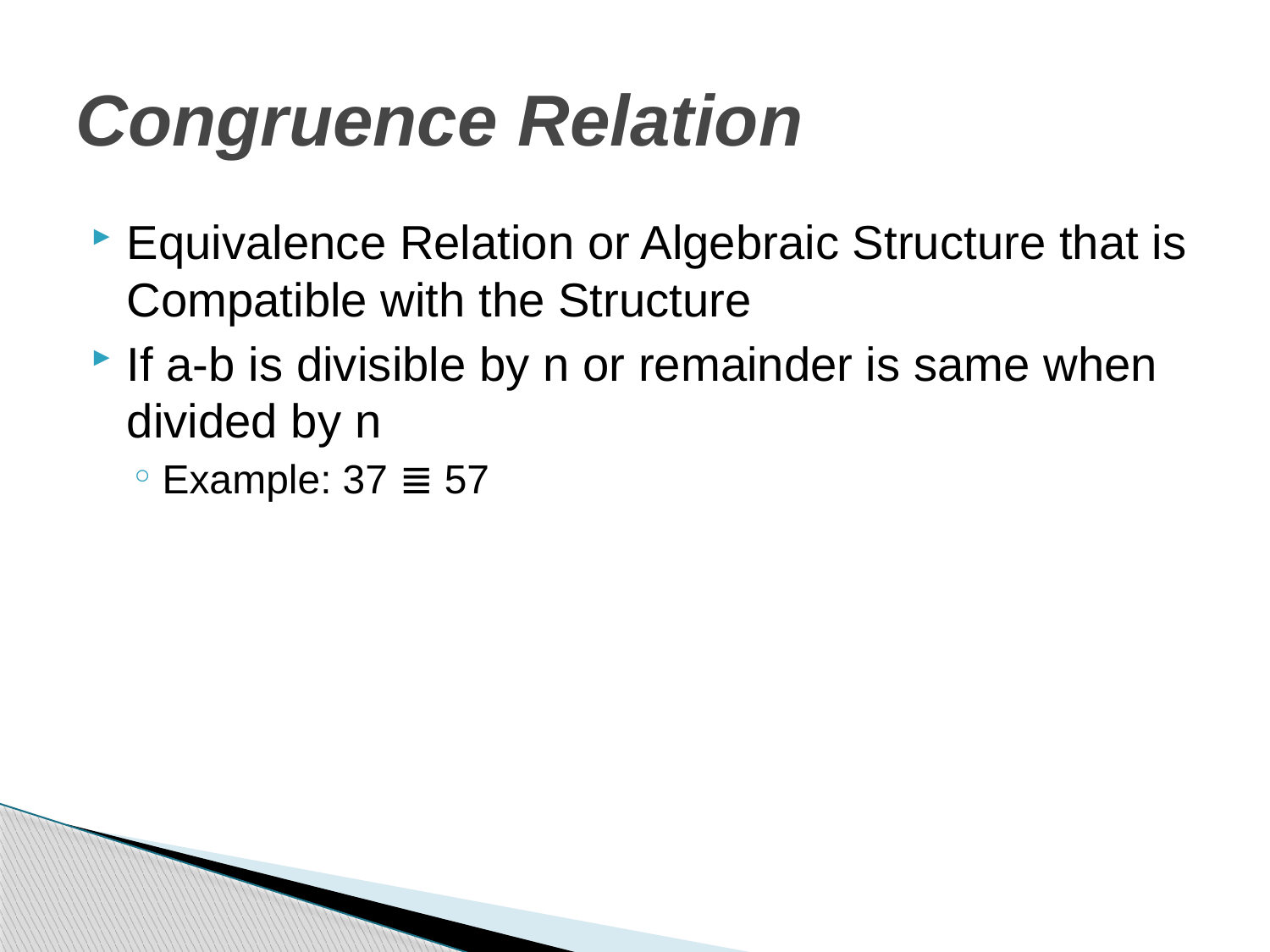

# Congruence Relation
Equivalence Relation or Algebraic Structure that is Compatible with the Structure
If a-b is divisible by n or remainder is same when divided by n
Example: 37 ≣ 57